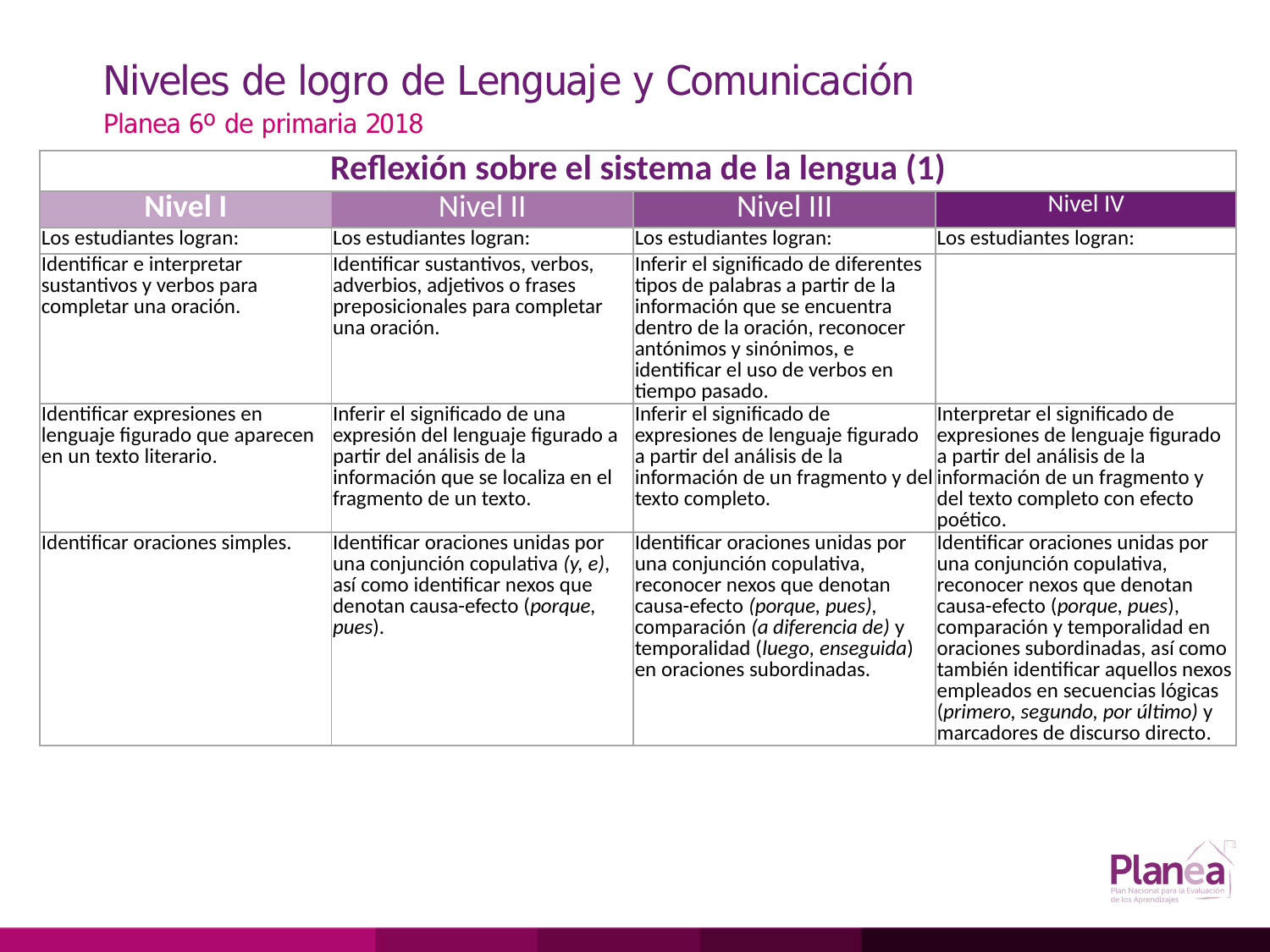

# Niveles de logro de Lenguaje y Comunicación
Planea 6º de primaria 2018
| Reflexión sobre el sistema de la lengua (1) |  |  |  |
| --- | --- | --- | --- |
| Nivel I | Nivel II | Nivel III | Nivel IV |
| Los estudiantes logran: | Los estudiantes logran: | Los estudiantes logran: | Los estudiantes logran: |
| Identificar e interpretar sustantivos y verbos para completar una oración. | Identificar sustantivos, verbos, adverbios, adjetivos o frases preposicionales para completar una oración. | Inferir el significado de diferentes tipos de palabras a partir de la información que se encuentra dentro de la oración, reconocer antónimos y sinónimos, e identificar el uso de verbos en tiempo pasado. |  |
| Identificar expresiones en lenguaje figurado que aparecen en un texto literario. | Inferir el significado de una expresión del lenguaje figurado a partir del análisis de la información que se localiza en el fragmento de un texto. | Inferir el significado de expresiones de lenguaje figurado a partir del análisis de la información de un fragmento y del texto completo. | Interpretar el significado de expresiones de lenguaje figurado a partir del análisis de la información de un fragmento y del texto completo con efecto poético. |
| Identificar oraciones simples. | Identificar oraciones unidas por una conjunción copulativa (y, e), así como identificar nexos que denotan causa-efecto (porque, pues). | Identificar oraciones unidas por una conjunción copulativa, reconocer nexos que denotan causa-efecto (porque, pues), comparación (a diferencia de) y temporalidad (luego, enseguida) en oraciones subordinadas. | Identificar oraciones unidas por una conjunción copulativa, reconocer nexos que denotan causa-efecto (porque, pues), comparación y temporalidad en oraciones subordinadas, así como también identificar aquellos nexos empleados en secuencias lógicas (primero, segundo, por último) y marcadores de discurso directo. |